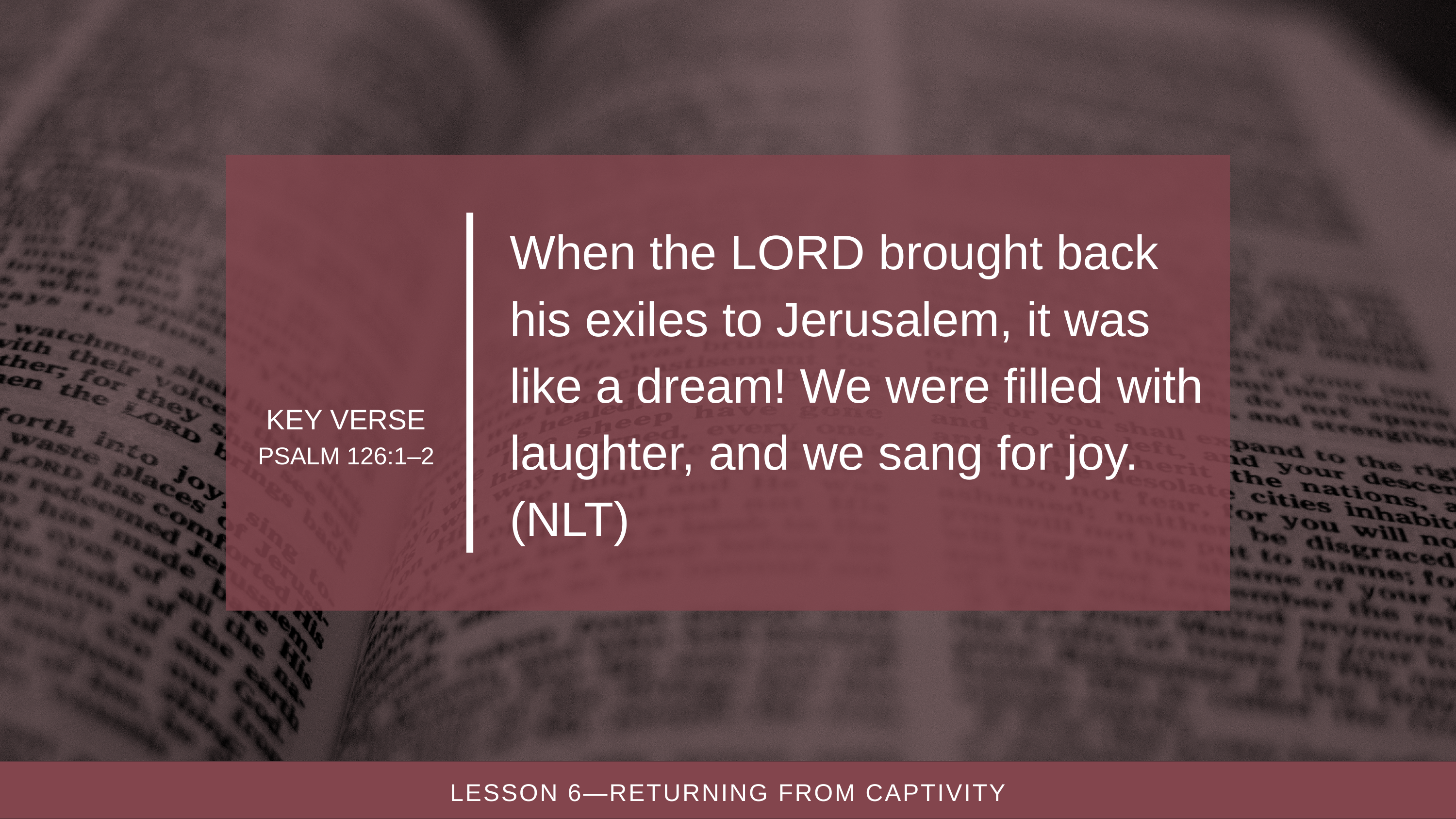

When the Lord brought back his exiles to Jerusalem, it was like a dream! We were filled with laughter, and we sang for joy. (nlt)